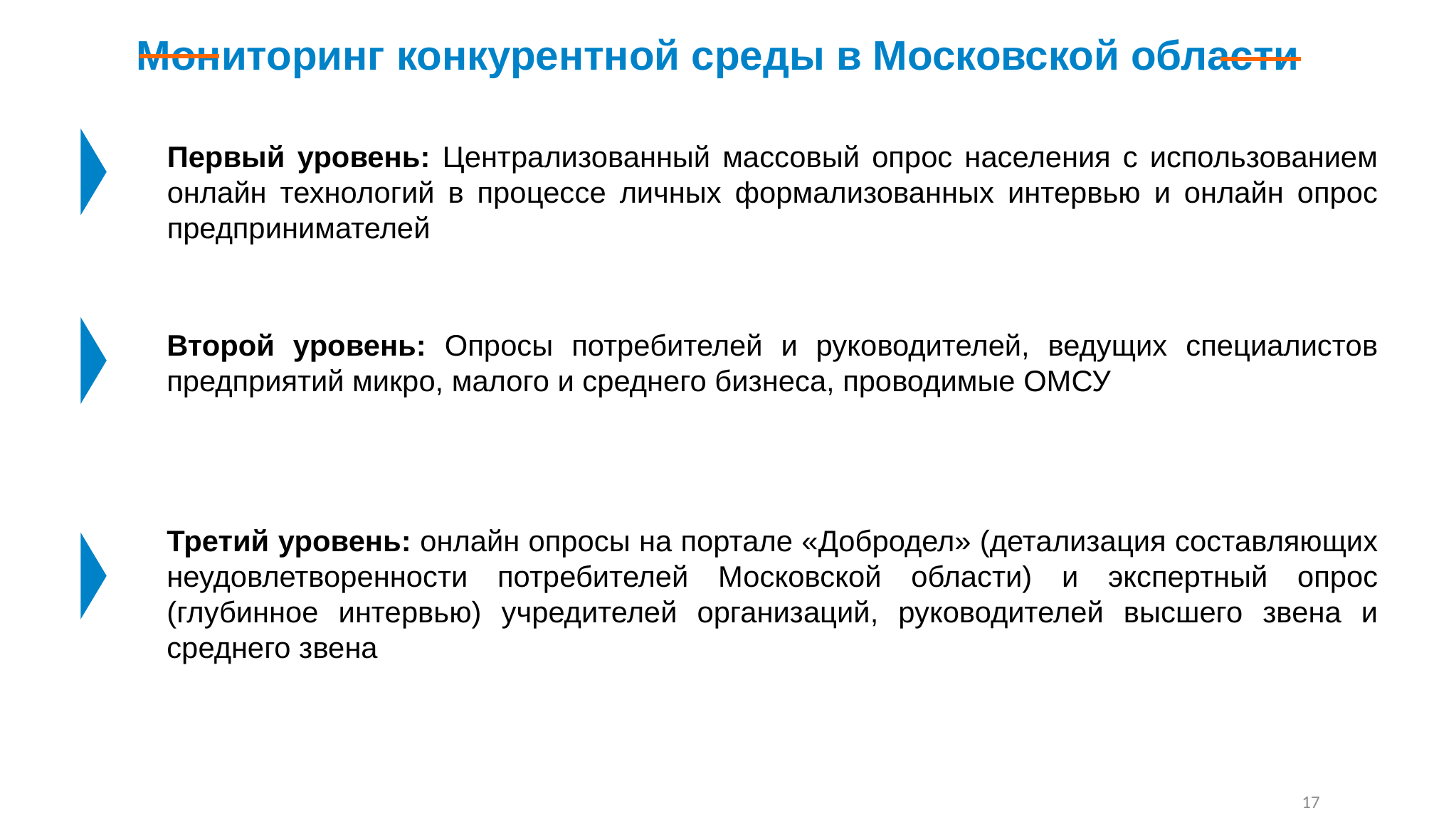

Мониторинг конкурентной среды в Московской области

Первый уровень: Централизованный массовый опрос населения с использованием онлайн технологий в процессе личных формализованных интервью и онлайн опрос предпринимателей

Второй уровень: Опросы потребителей и руководителей, ведущих специалистов предприятий микро, малого и среднего бизнеса, проводимые ОМСУ

Третий уровень: онлайн опросы на портале «Добродел» (детализация составляющих неудовлетворенности потребителей Московской области) и экспертный опрос (глубинное интервью) учредителей организаций, руководителей высшего звена и среднего звена

17